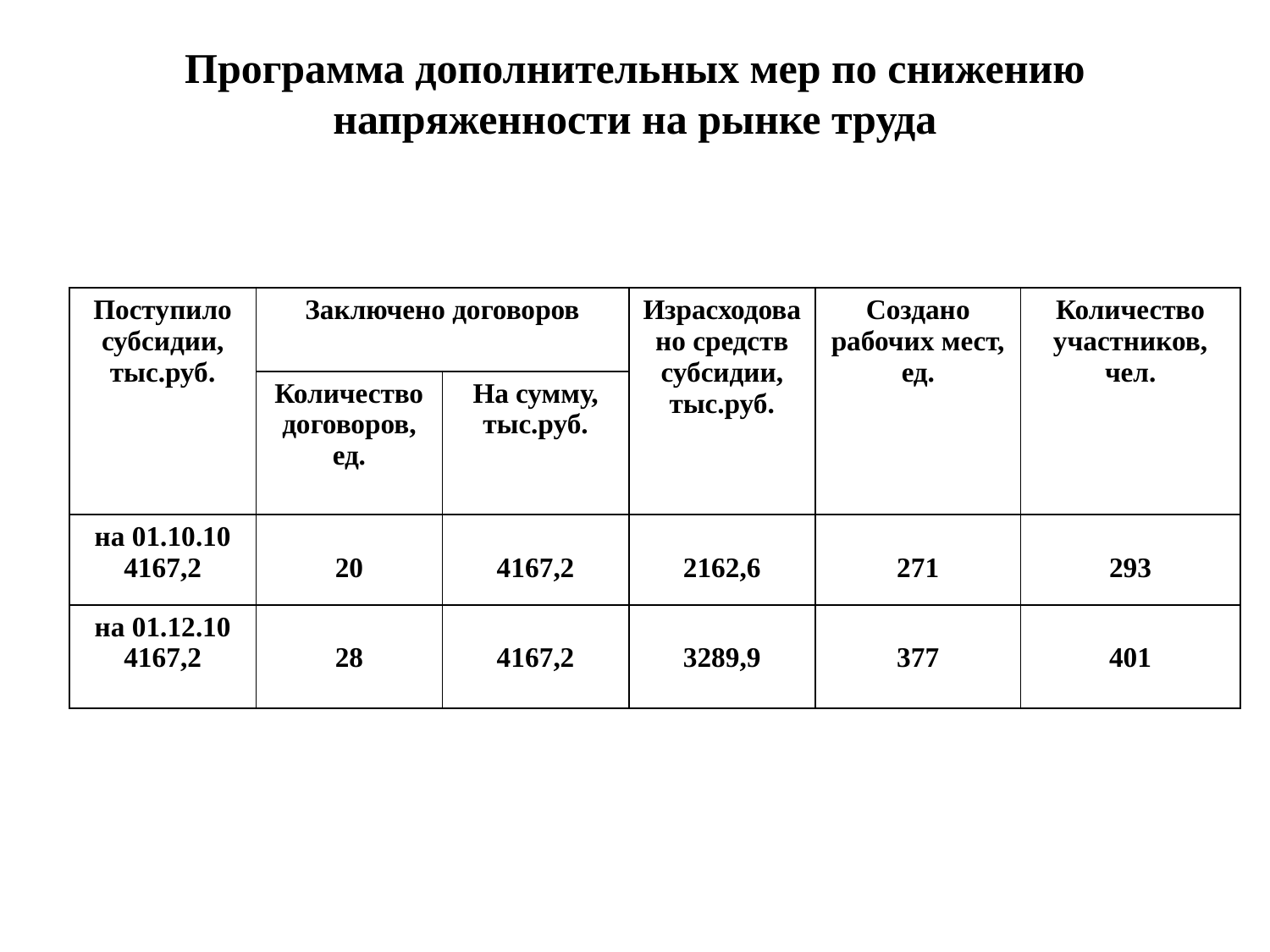

# Программа дополнительных мер по снижению напряженности на рынке труда
| Поступило субсидии, тыс.руб. | Заключено договоров |  | Израсходовано средств субсидии, тыс.руб. | Создано рабочих мест, ед. | Количество участников, чел. |
| --- | --- | --- | --- | --- | --- |
|  | Количество договоров, ед. | На сумму, тыс.руб. |  |  |  |
| на 01.10.10 4167,2 | 20 | 4167,2 | 2162,6 | 271 | 293 |
| на 01.12.10 4167,2 | 28 | 4167,2 | 3289,9 | 377 | 401 |